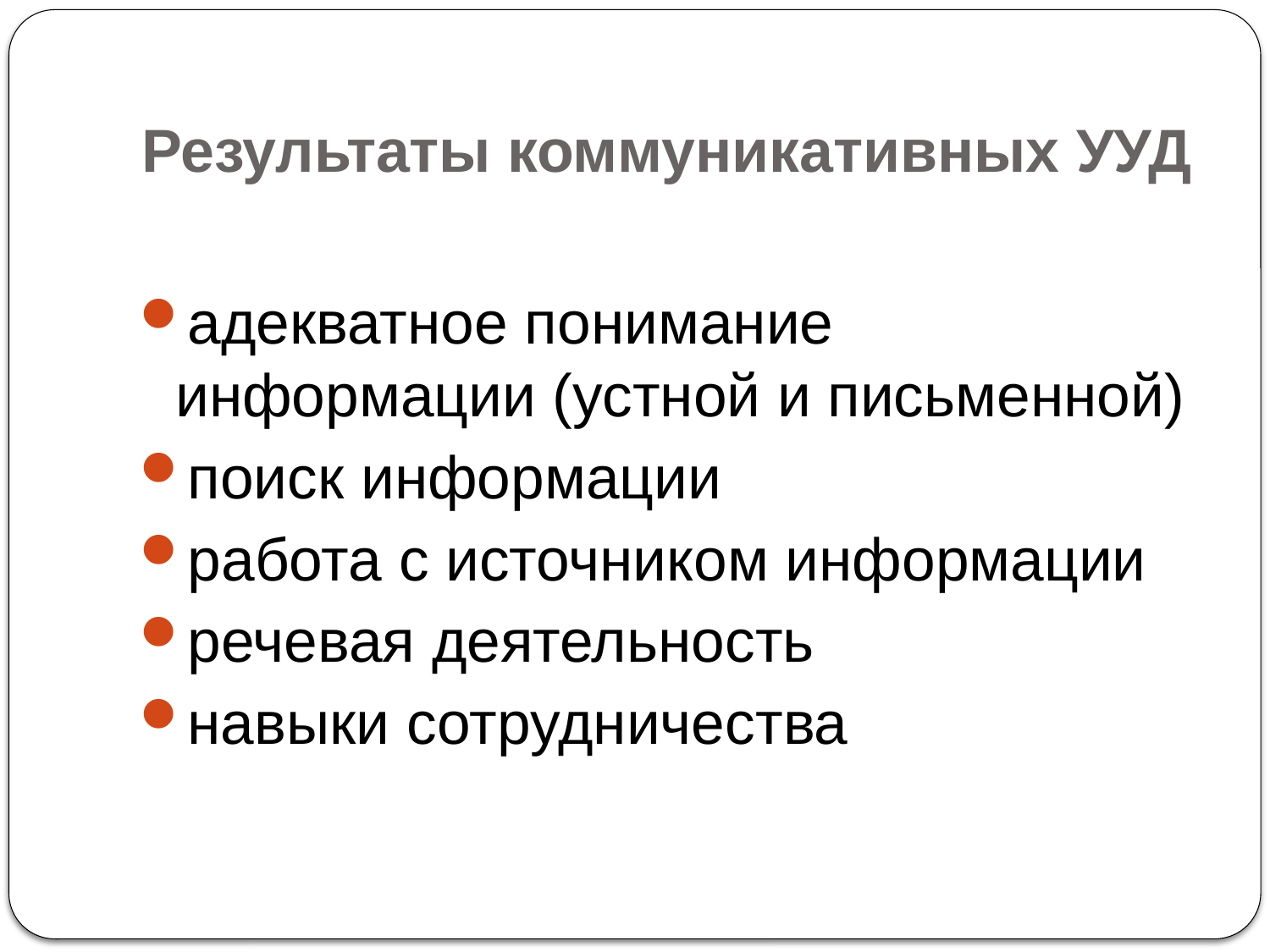

# Результаты коммуникативных УУД
адекватное понимание информации (устной и письменной)
поиск информации
работа с источником информации
речевая деятельность
навыки сотрудничества